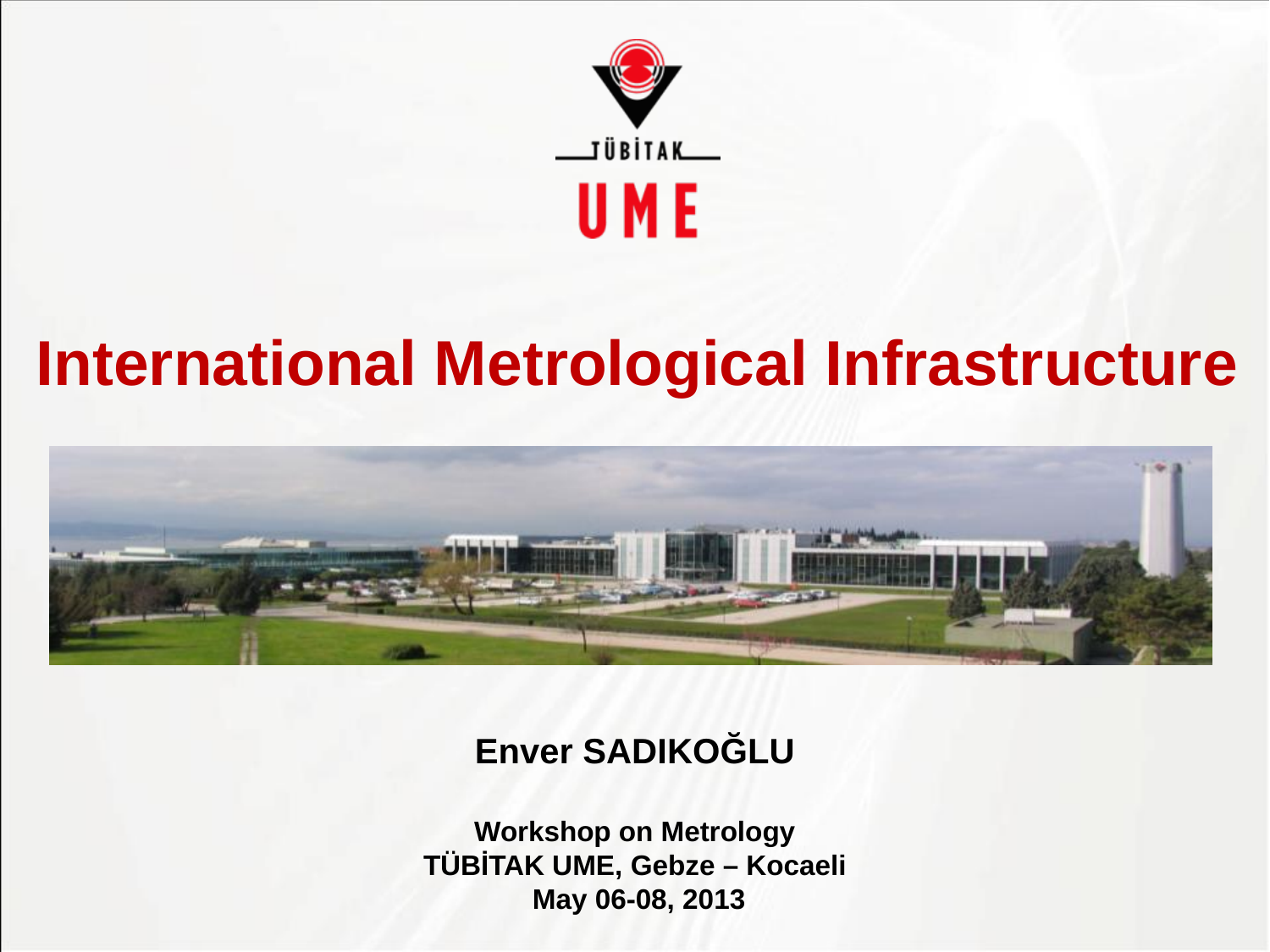

# International Metrological Infrastructure
Enver SADIKOĞLU

Workshop on Metrology
TÜBİTAK UME, Gebze – Kocaeli
 May 06-08, 2013